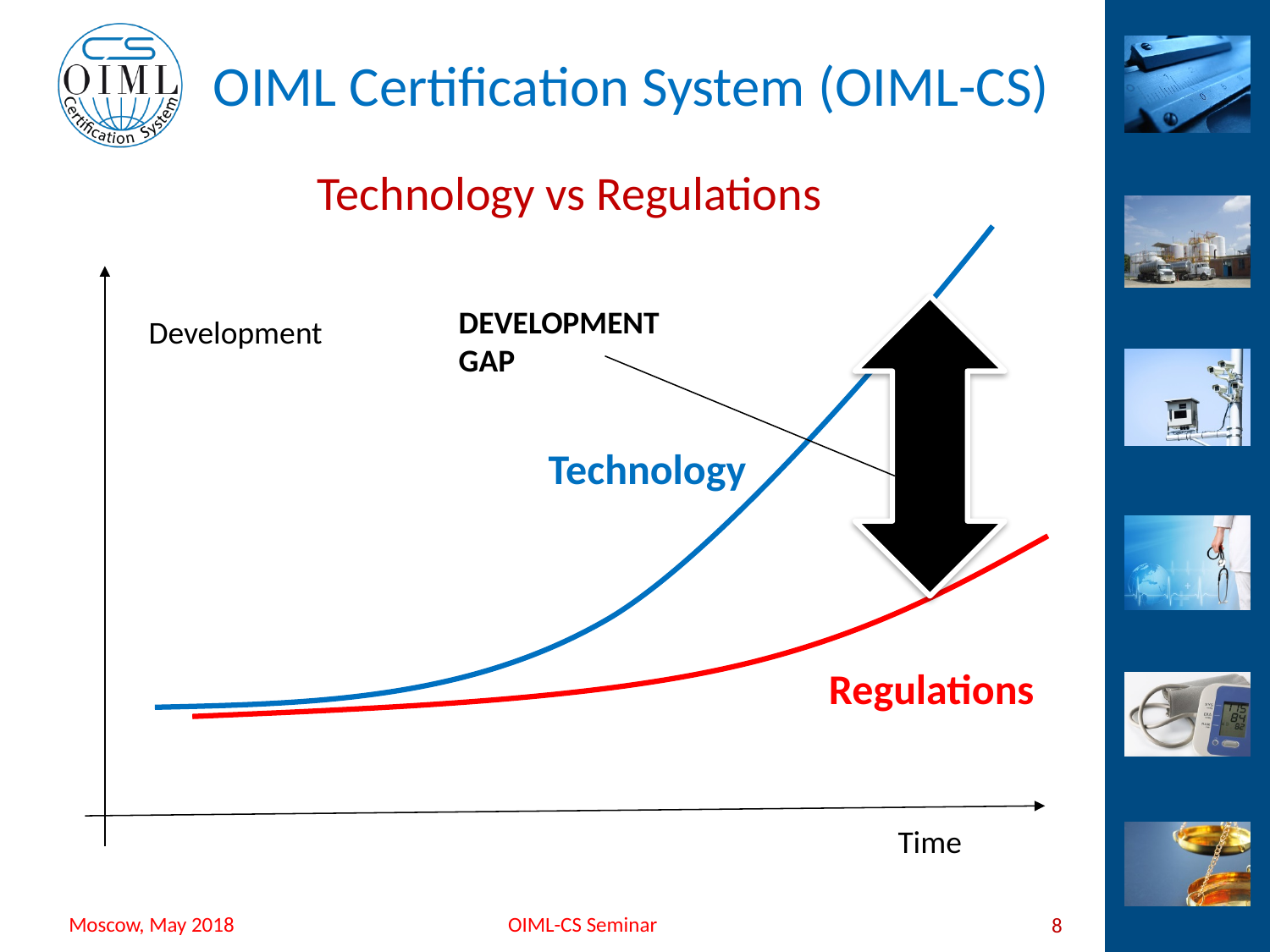

# Technology vs Regulations

Technology
Development
Time
DEVELOPMENT
GAP

Regulations
8